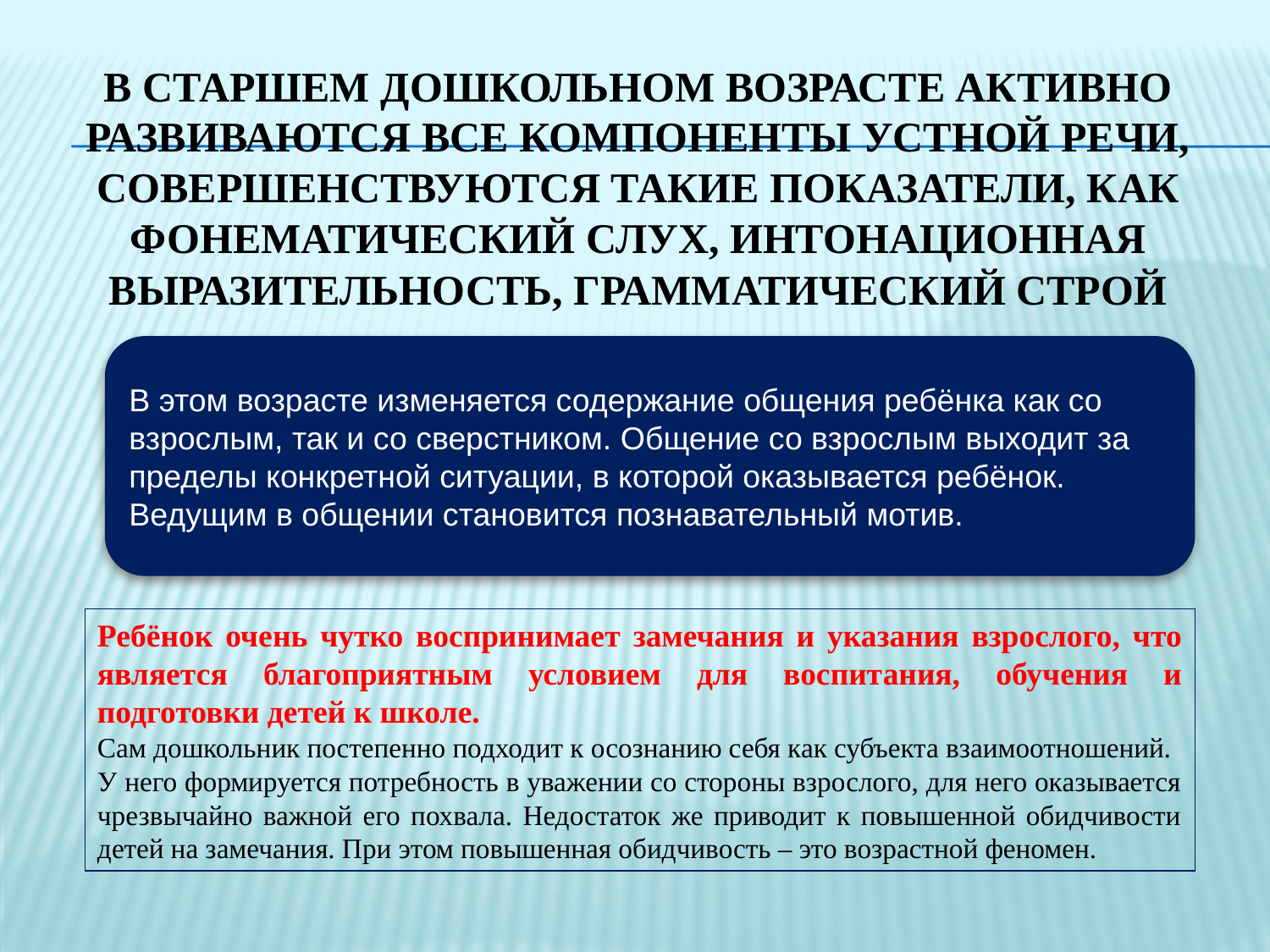

# В старшем дошкольном возрасте активно развиваются все компоненты устной речи, совершенствуются такие показатели, как фонематический слух, интонационная выразительность, грамматический строй
В этом возрасте изменяется содержание общения ребёнка как со взрослым, так и со сверстником. Общение со взрослым выходит за пределы конкретной ситуации, в которой оказывается ребёнок. Ведущим в общении становится познавательный мотив.
Ребёнок очень чутко воспринимает замечания и указания взрослого, что является благоприятным условием для воспитания, обучения и подготовки детей к школе.
Сам дошкольник постепенно подходит к осознанию себя как субъекта взаимоотношений.
У него формируется потребность в уважении со стороны взрослого, для него оказывается чрезвычайно важной его похвала. Недостаток же приводит к повышенной обидчивости детей на замечания. При этом повышенная обидчивость – это возрастной феномен.